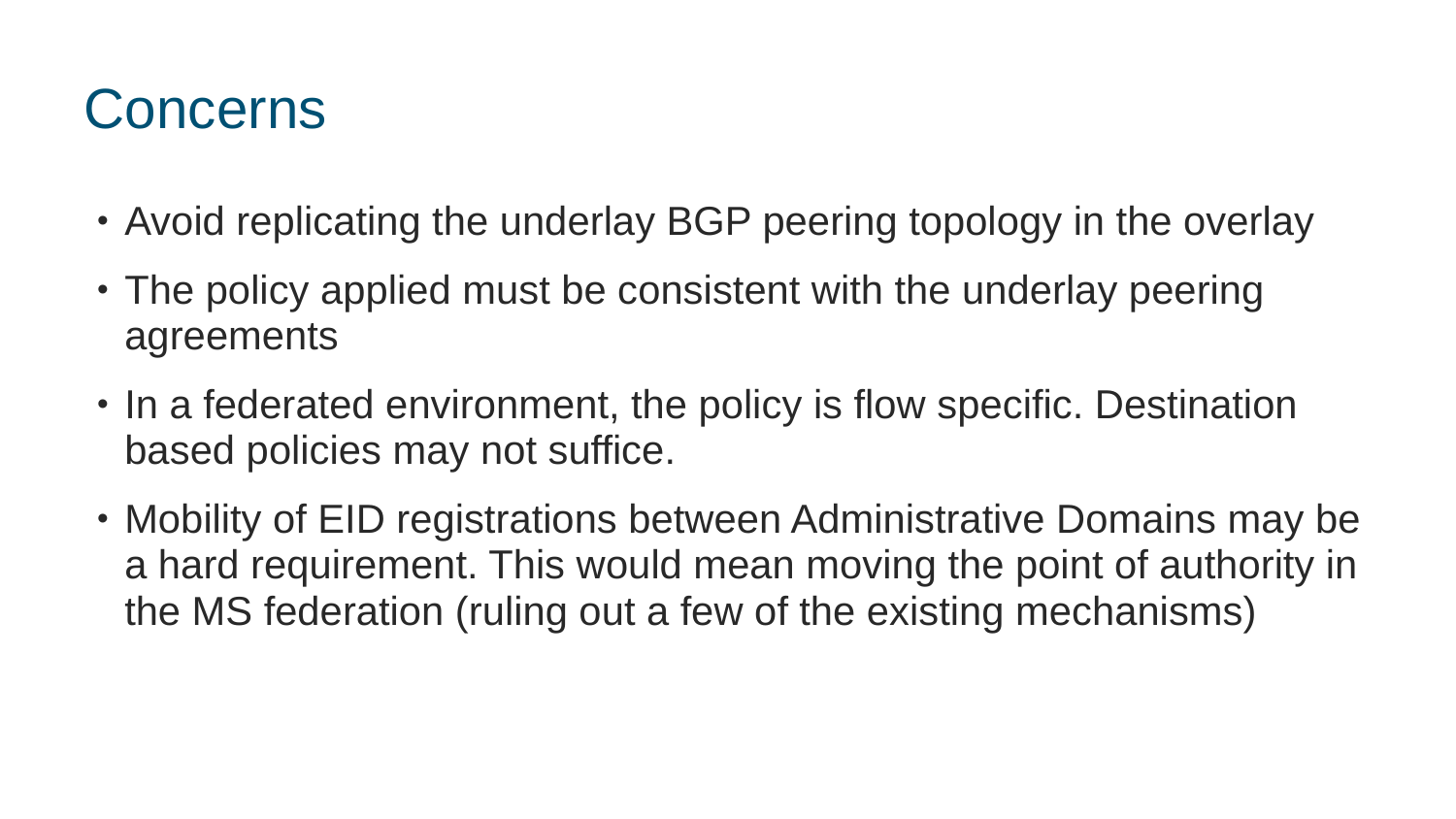

# Concerns
Avoid replicating the underlay BGP peering topology in the overlay
The policy applied must be consistent with the underlay peering agreements
In a federated environment, the policy is flow specific. Destination based policies may not suffice.
Mobility of EID registrations between Administrative Domains may be a hard requirement. This would mean moving the point of authority in the MS federation (ruling out a few of the existing mechanisms)